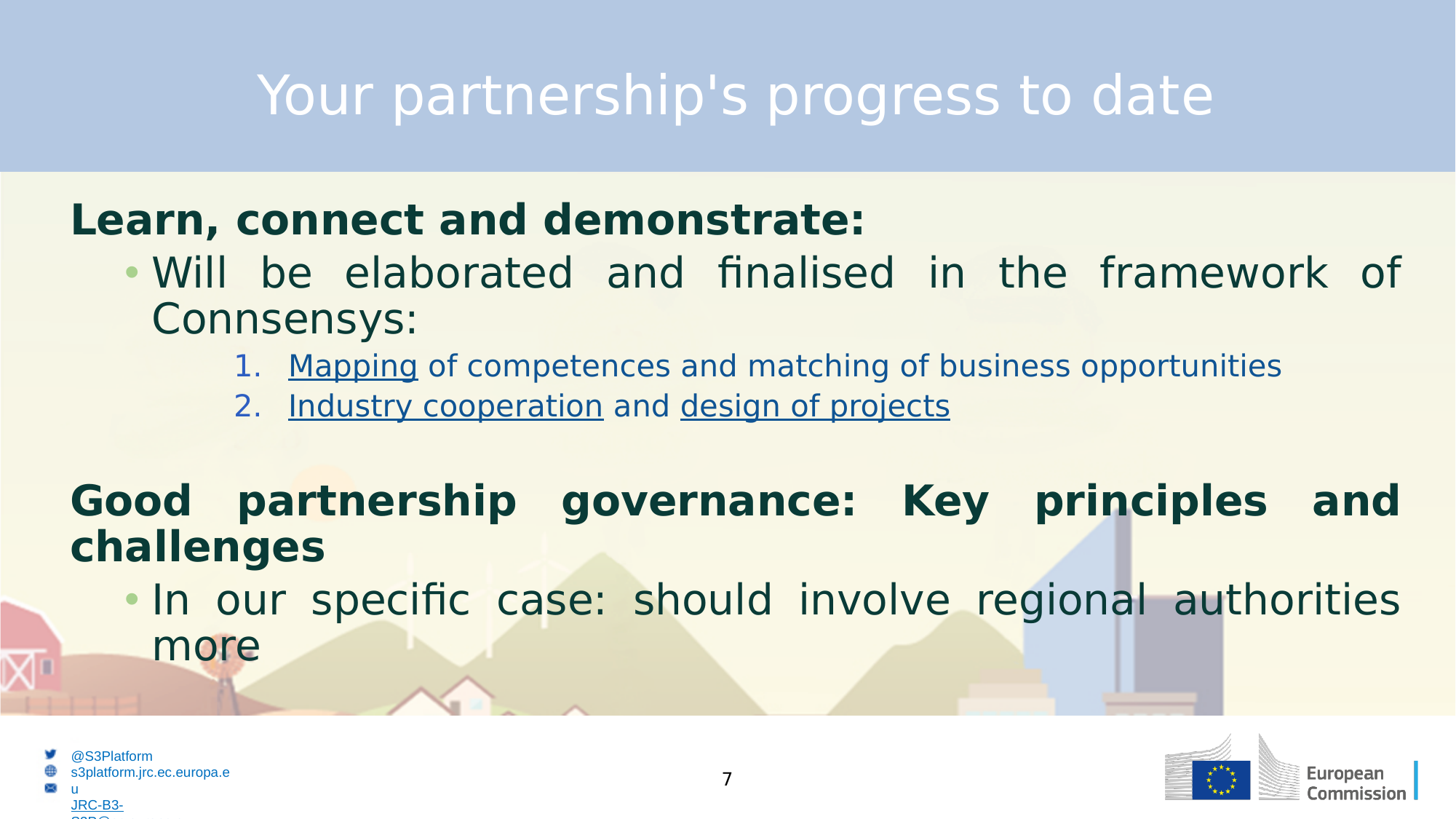

Your partnership's progress to date
Learn, connect and demonstrate:
Will be elaborated and finalised in the framework of Connsensys:
Mapping of competences and matching of business opportunities
Industry cooperation and design of projects

Good partnership governance: Key principles and challenges
In our specific case: should involve regional authorities more
7